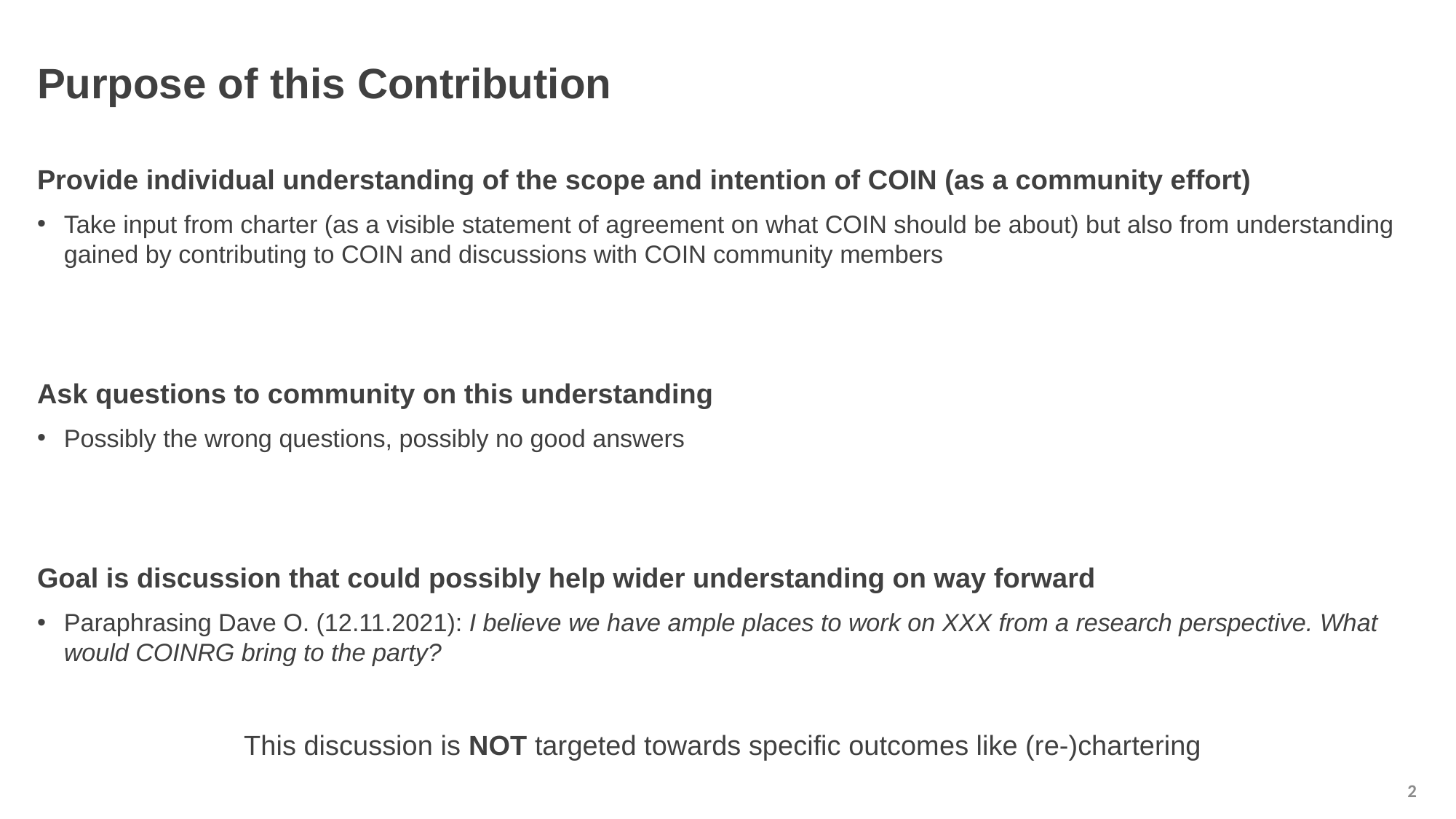

# Purpose of this Contribution

Provide individual understanding of the scope and intention of COIN (as a community effort)
Take input from charter (as a visible statement of agreement on what COIN should be about) but also from understanding gained by contributing to COIN and discussions with COIN community members

Ask questions to community on this understanding
Possibly the wrong questions, possibly no good answers

Goal is discussion that could possibly help wider understanding on way forward
Paraphrasing Dave O. (12.11.2021): I believe we have ample places to work on XXX from a research perspective. What would COINRG bring to the party?

This discussion is NOT targeted towards specific outcomes like (re-)chartering
2